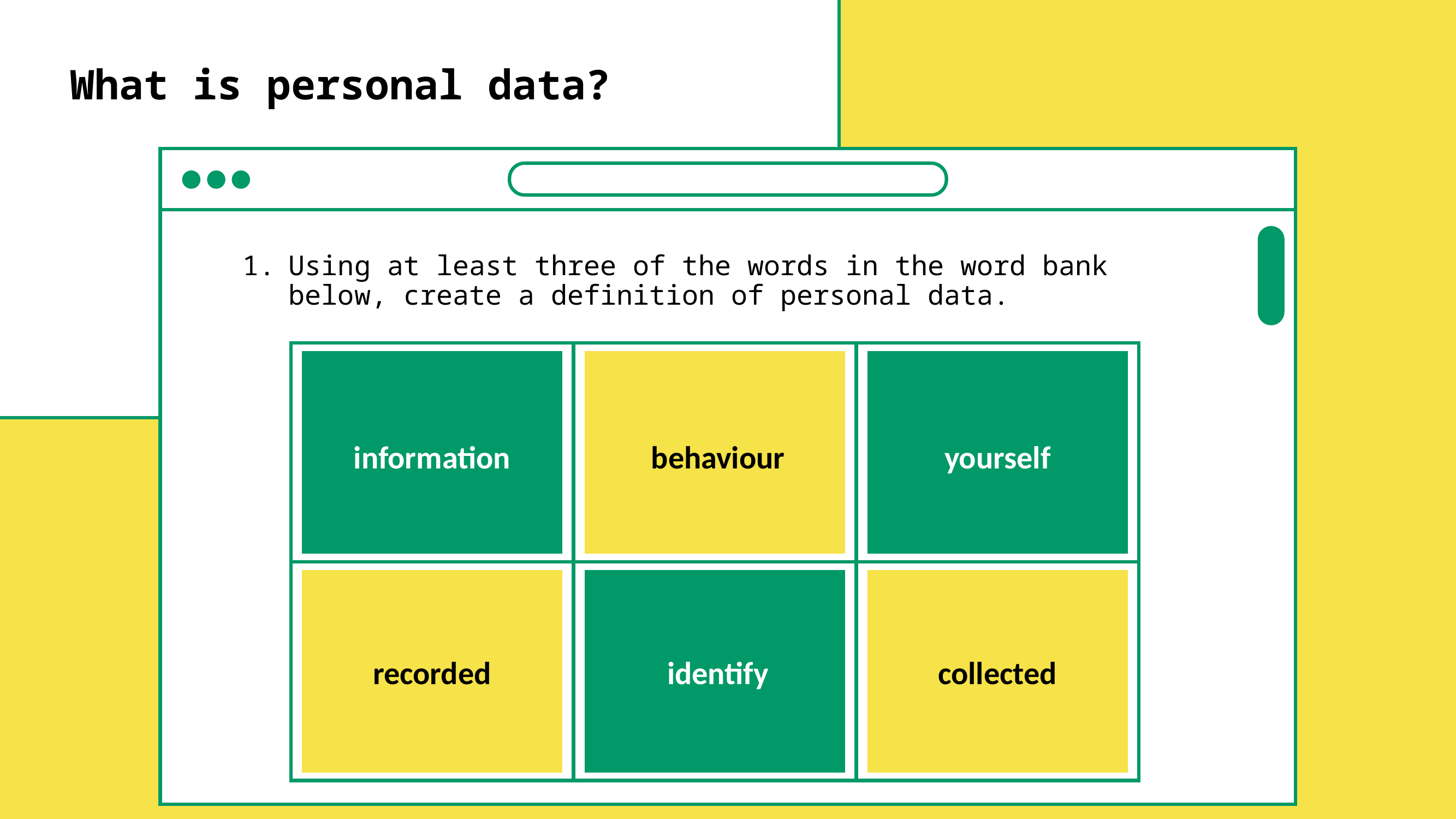

What is personal data?

Using at least three of the words in the word bank below, create a definition of personal data.

information

behaviour

yourself

recorded

identify

collected